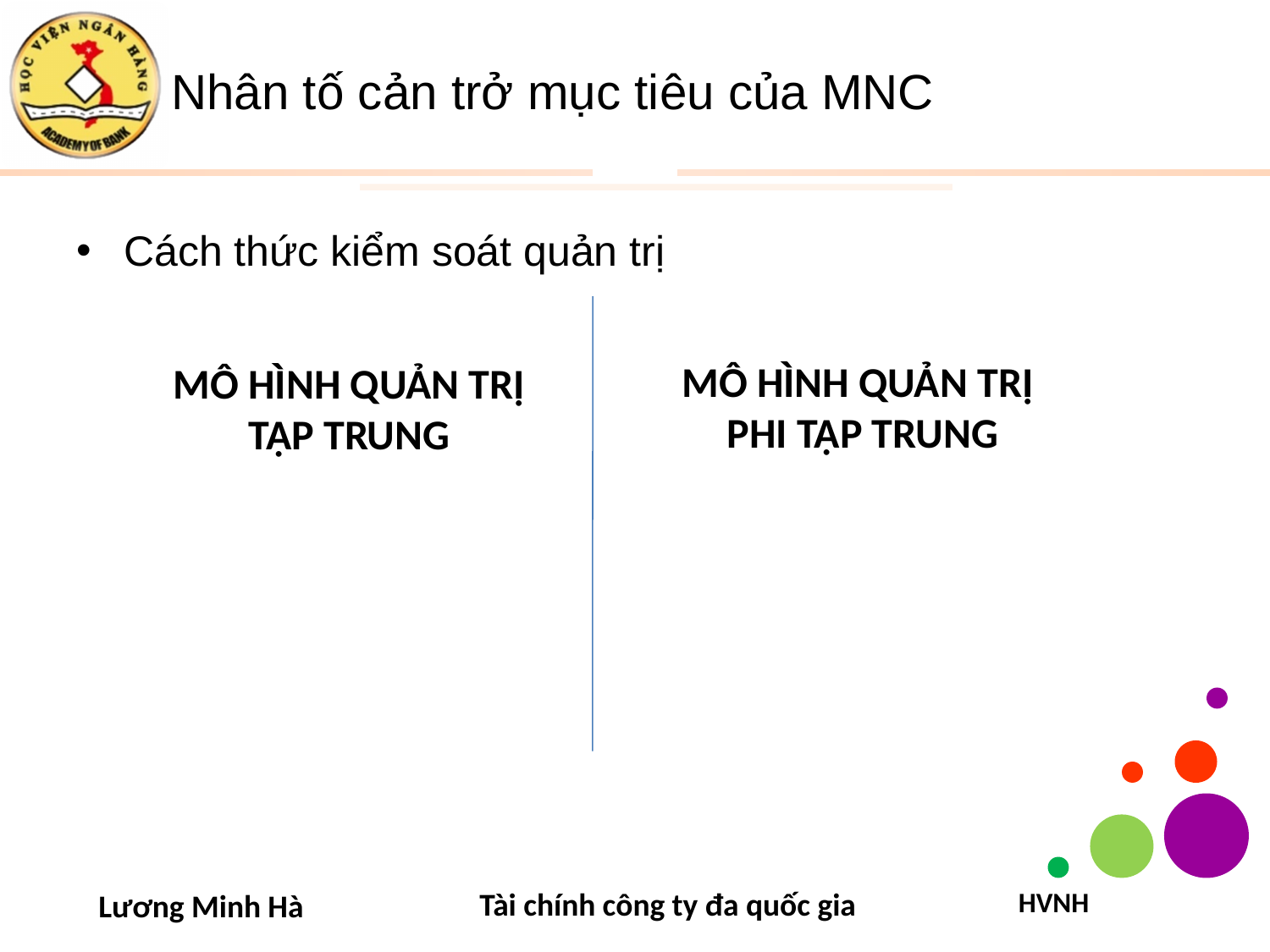

# Nhân tố cản trở mục tiêu của MNC
Cách thức kiểm soát quản trị
MÔ HÌNH QUẢN TRỊ
PHI TẬP TRUNG
MÔ HÌNH QUẢN TRỊ TẬP TRUNG